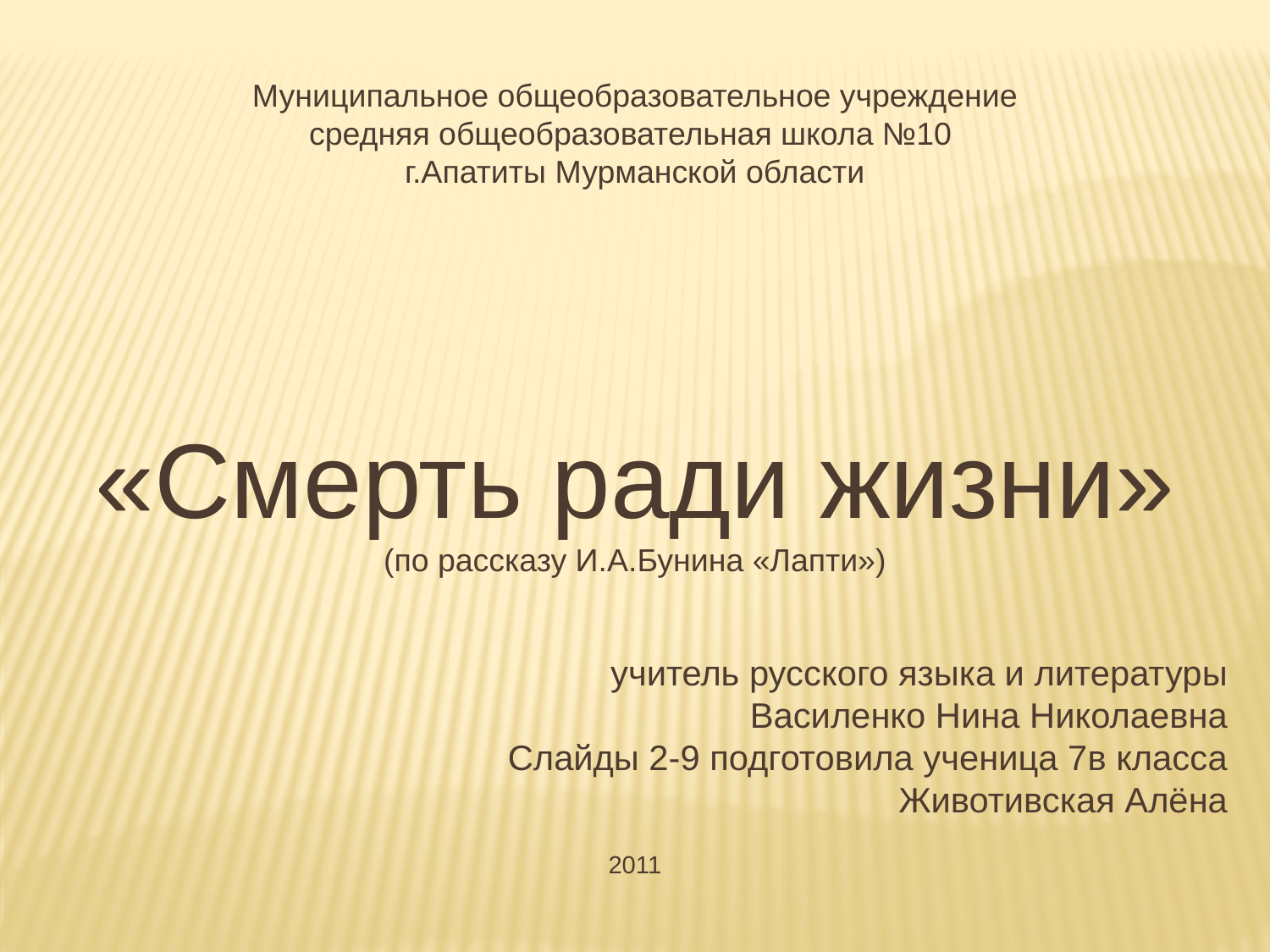

Муниципальное общеобразовательное учреждение
средняя общеобразовательная школа №10
г.Апатиты Мурманской области
«Смерть ради жизни»
(по рассказу И.А.Бунина «Лапти»)
учитель русского языка и литературы
Василенко Нина Николаевна
Слайды 2-9 подготовила ученица 7в класса
Животивская Алёна
2011